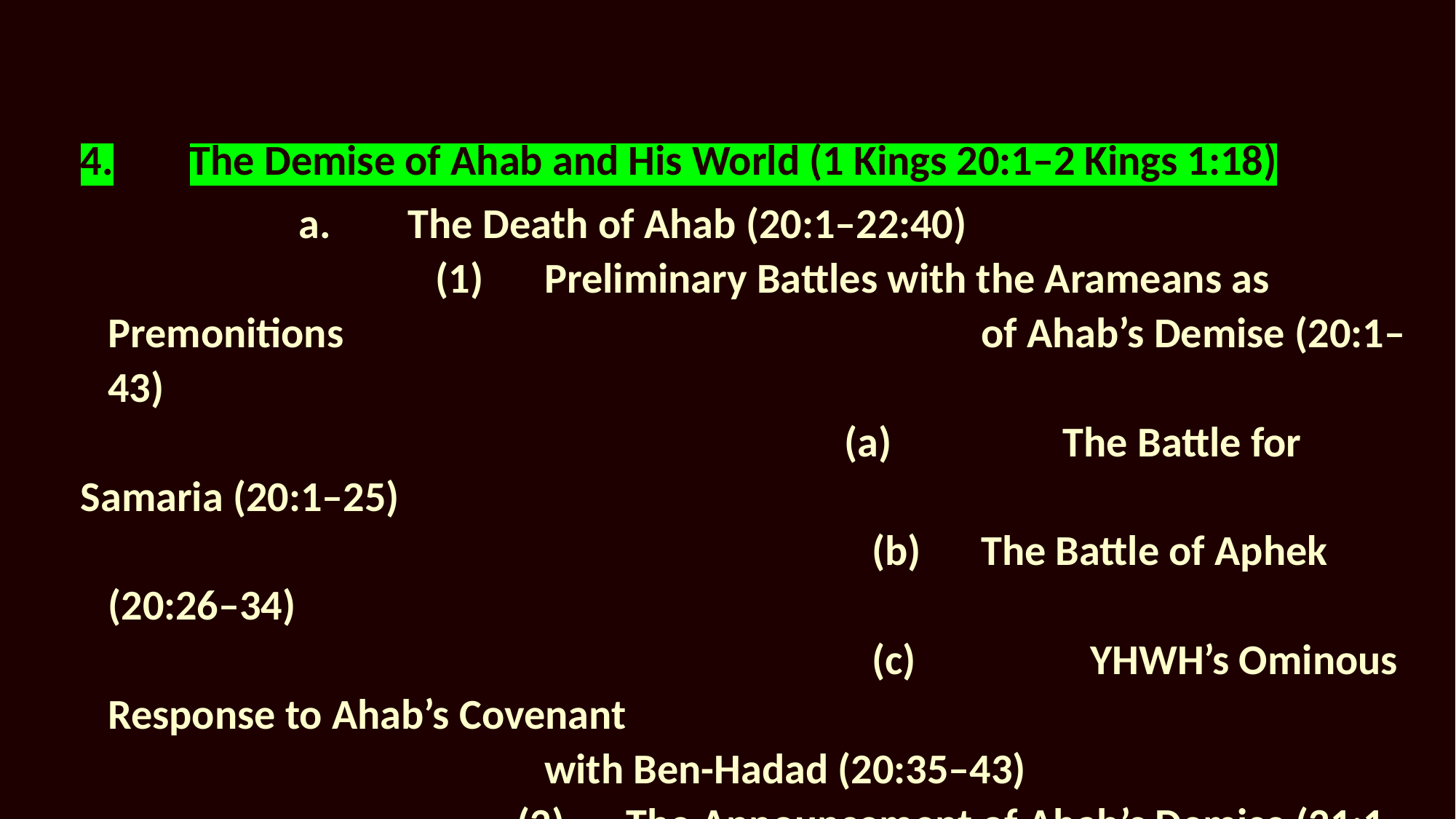

4.	The Demise of Ahab and His World (1 Kings 20:1–2 Kings 1:18)
		a.	The Death of Ahab (20:1–22:40)
			(1)	Preliminary Battles with the Arameans as Premonitions 						of Ahab’s Demise (20:1–43)
							(a)		The Battle for Samaria (20:1–25)
							(b)	The Battle of Aphek (20:26–34)
							(c)		YHWH’s Ominous Response to Ahab’s Covenant 											with Ben-Hadad (20:35–43)
				(2)	The Announcement of Ahab’s Demise (21:1–29)
							(a)		The Context: Jezebel’s and Ahab’s Crime in Samaria 										(21:1–16)
							(b)	YHWH’s Response (21:17–29)